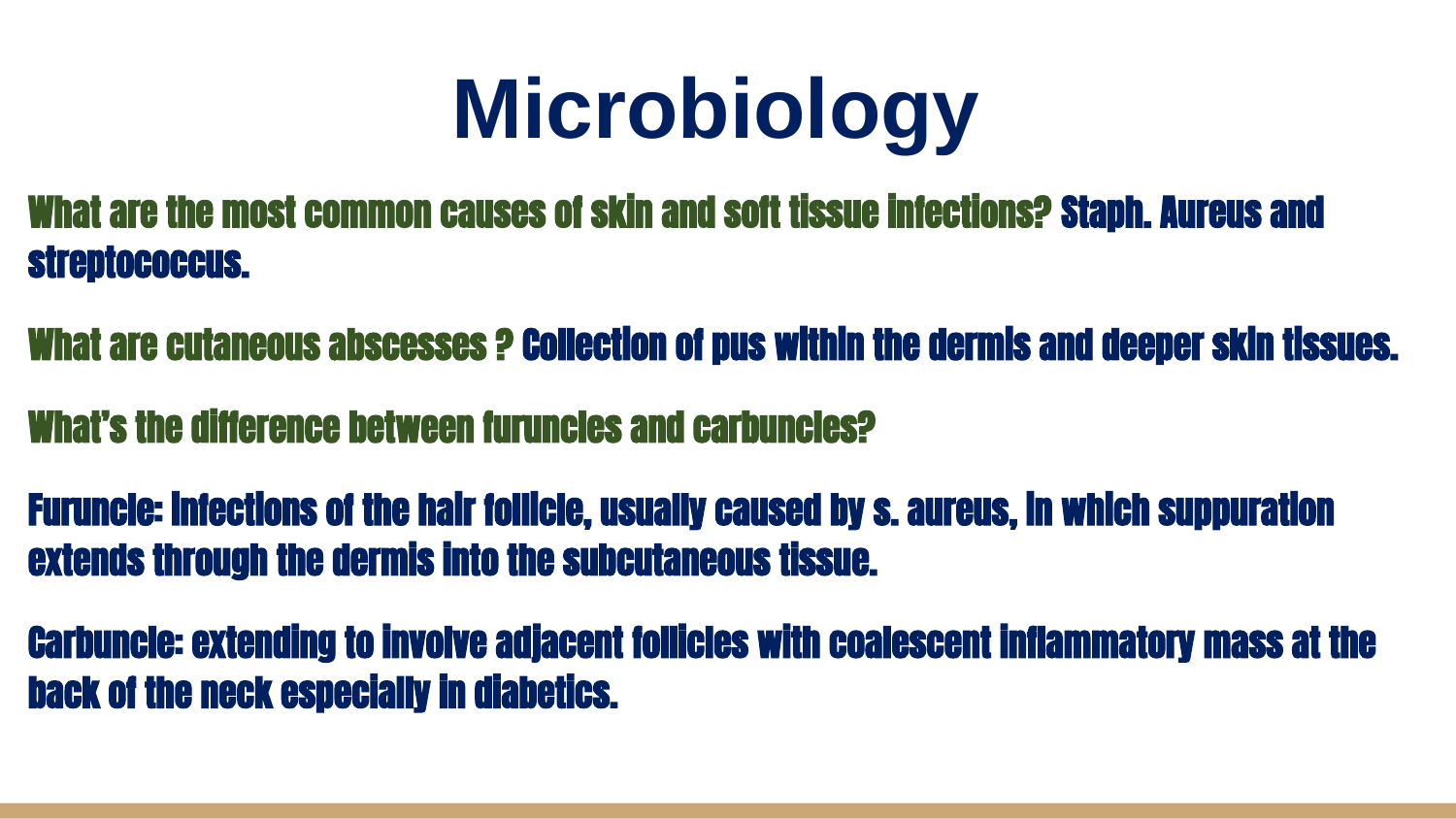

# Microbiology
What are the most common causes of skin and soft tissue infections? Staph. Aureus and streptococcus.
What are cutaneous abscesses ? Collection of pus within the dermis and deeper skin tissues.
What’s the difference between furuncles and carbuncles?
Furuncle: infections of the hair follicle, usually caused by s. aureus, in which suppuration extends through the dermis into the subcutaneous tissue.
Carbuncle: extending to involve adjacent follicles with coalescent inflammatory mass at the back of the neck especially in diabetics.